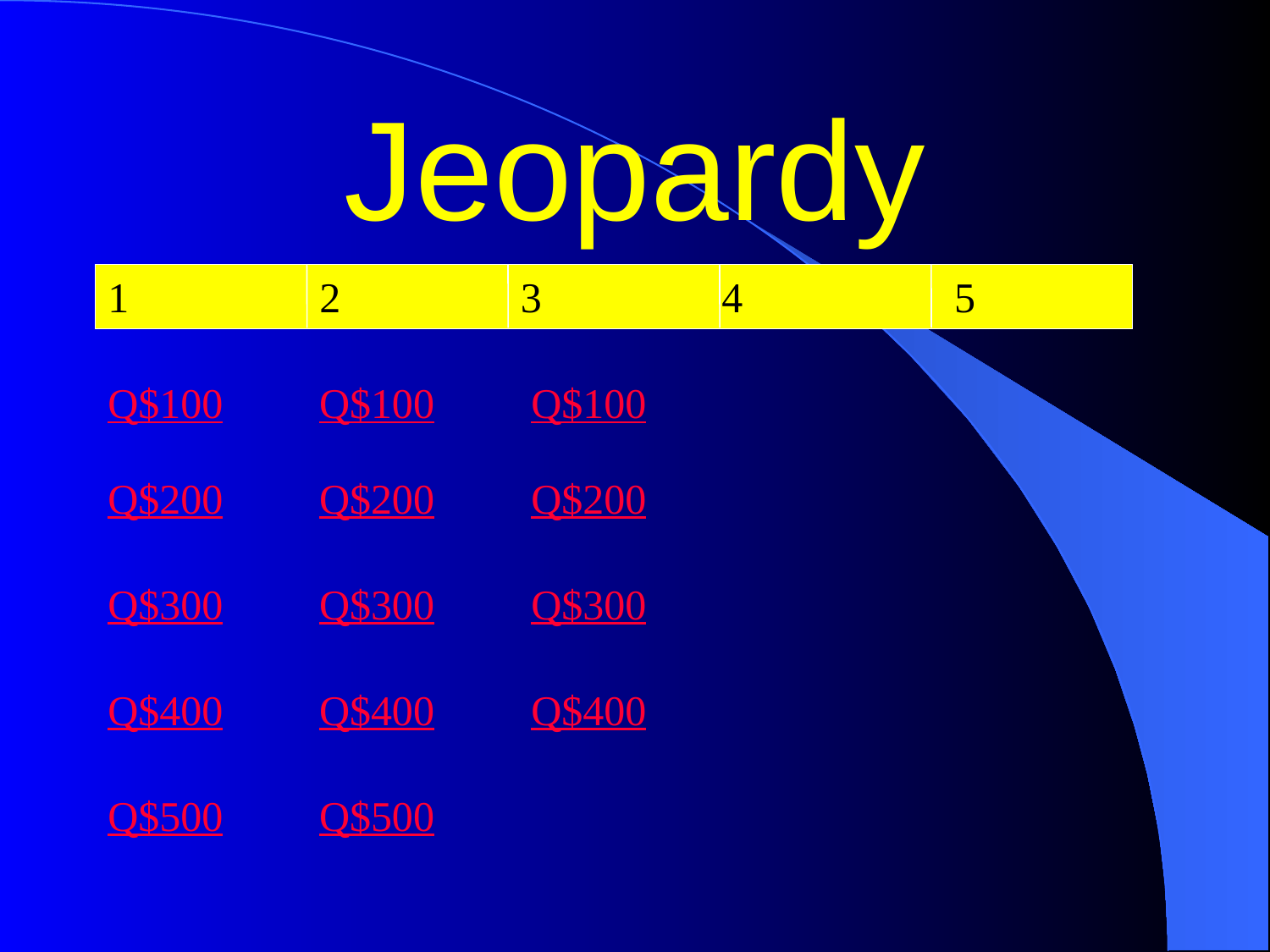

# Jeopardy

1
2
3
4
5
Q$100
Q$100
Q$100
Q$200
Q$200
Q$200
Q$300
Q$300
Q$300
Q$400
Q$400
Q$400
Q$500
Q$500